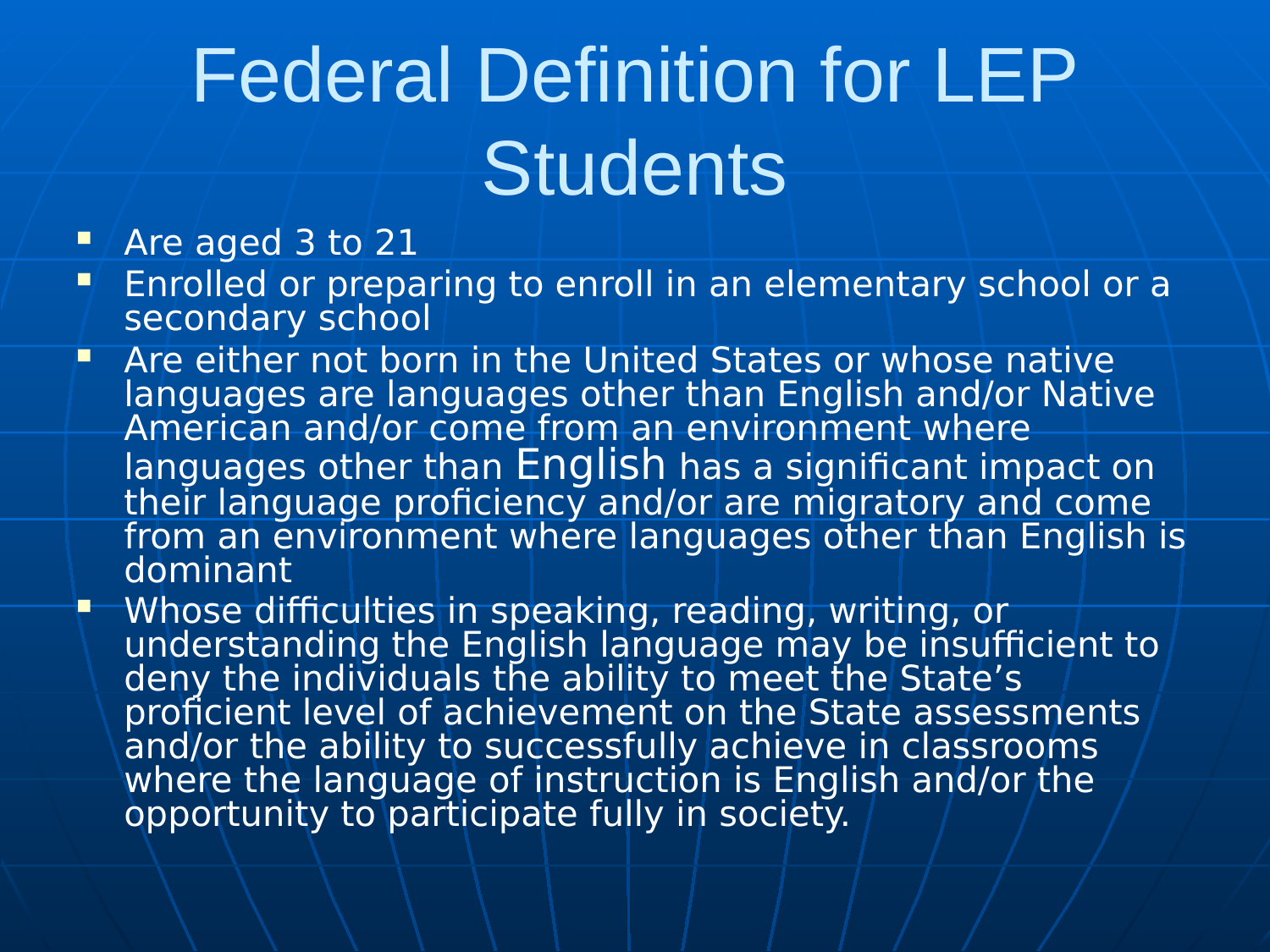

# Federal Definition for LEP Students
Are aged 3 to 21
Enrolled or preparing to enroll in an elementary school or a secondary school
Are either not born in the United States or whose native languages are languages other than English and/or Native American and/or come from an environment where languages other than English has a significant impact on their language proficiency and/or are migratory and come from an environment where languages other than English is dominant
Whose difficulties in speaking, reading, writing, or understanding the English language may be insufficient to deny the individuals the ability to meet the State’s proficient level of achievement on the State assessments and/or the ability to successfully achieve in classrooms where the language of instruction is English and/or the opportunity to participate fully in society.